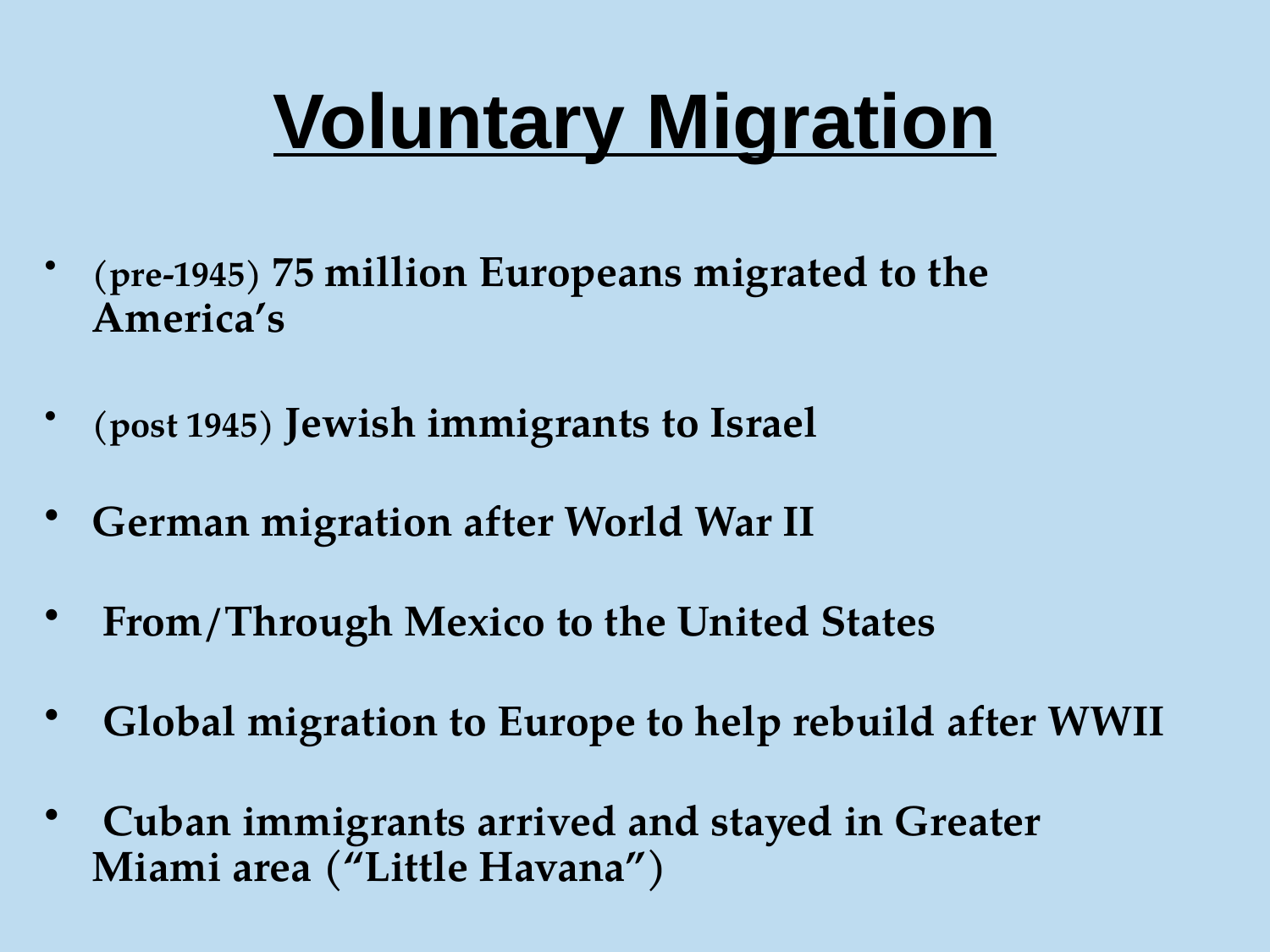

# Voluntary Migration
(pre-1945) 75 million Europeans migrated to the America’s
(post 1945) Jewish immigrants to Israel
German migration after World War II
 From/Through Mexico to the United States
 Global migration to Europe to help rebuild after WWII
 Cuban immigrants arrived and stayed in Greater      Miami area (“Little Havana”)